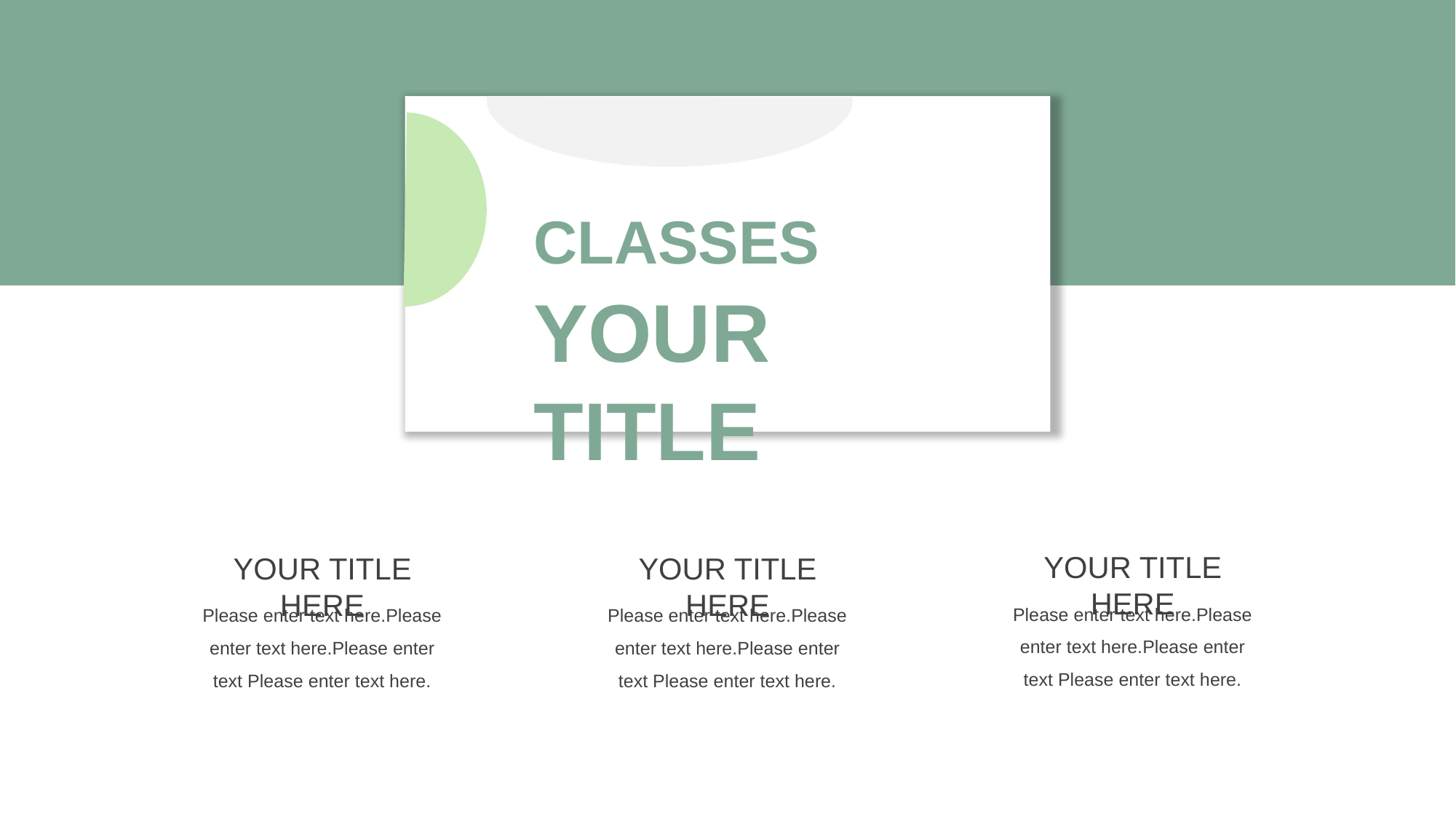

CLASSES
YOUR TITLE
YOUR TITLE HERE
YOUR TITLE HERE
YOUR TITLE HERE
Please enter text here.Please enter text here.Please enter text Please enter text here.
Please enter text here.Please enter text here.Please enter text Please enter text here.
Please enter text here.Please enter text here.Please enter text Please enter text here.